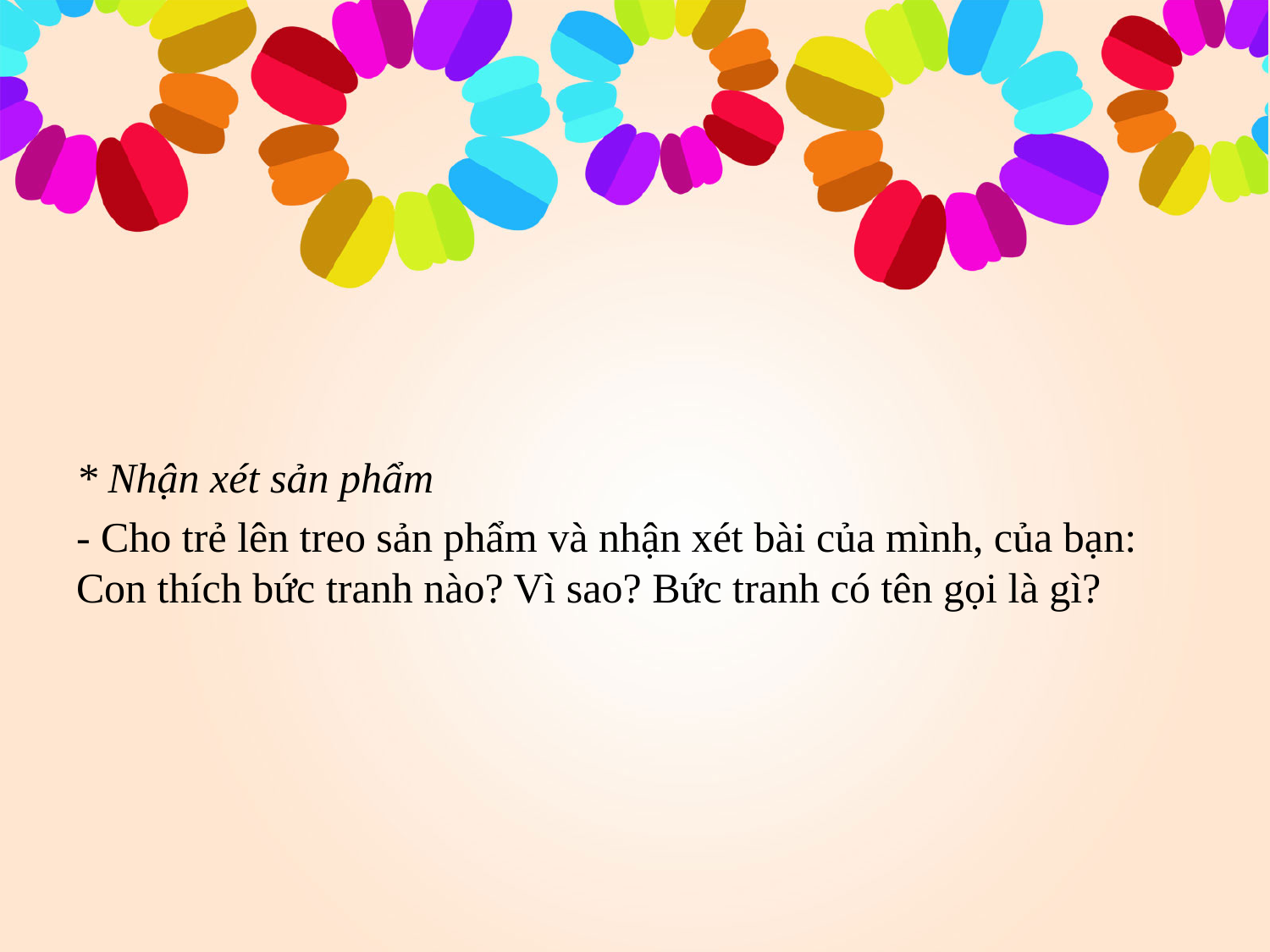

* Nhận xét sản phẩm
- Cho trẻ lên treo sản phẩm và nhận xét bài của mình, của bạn: Con thích bức tranh nào? Vì sao? Bức tranh có tên gọi là gì?